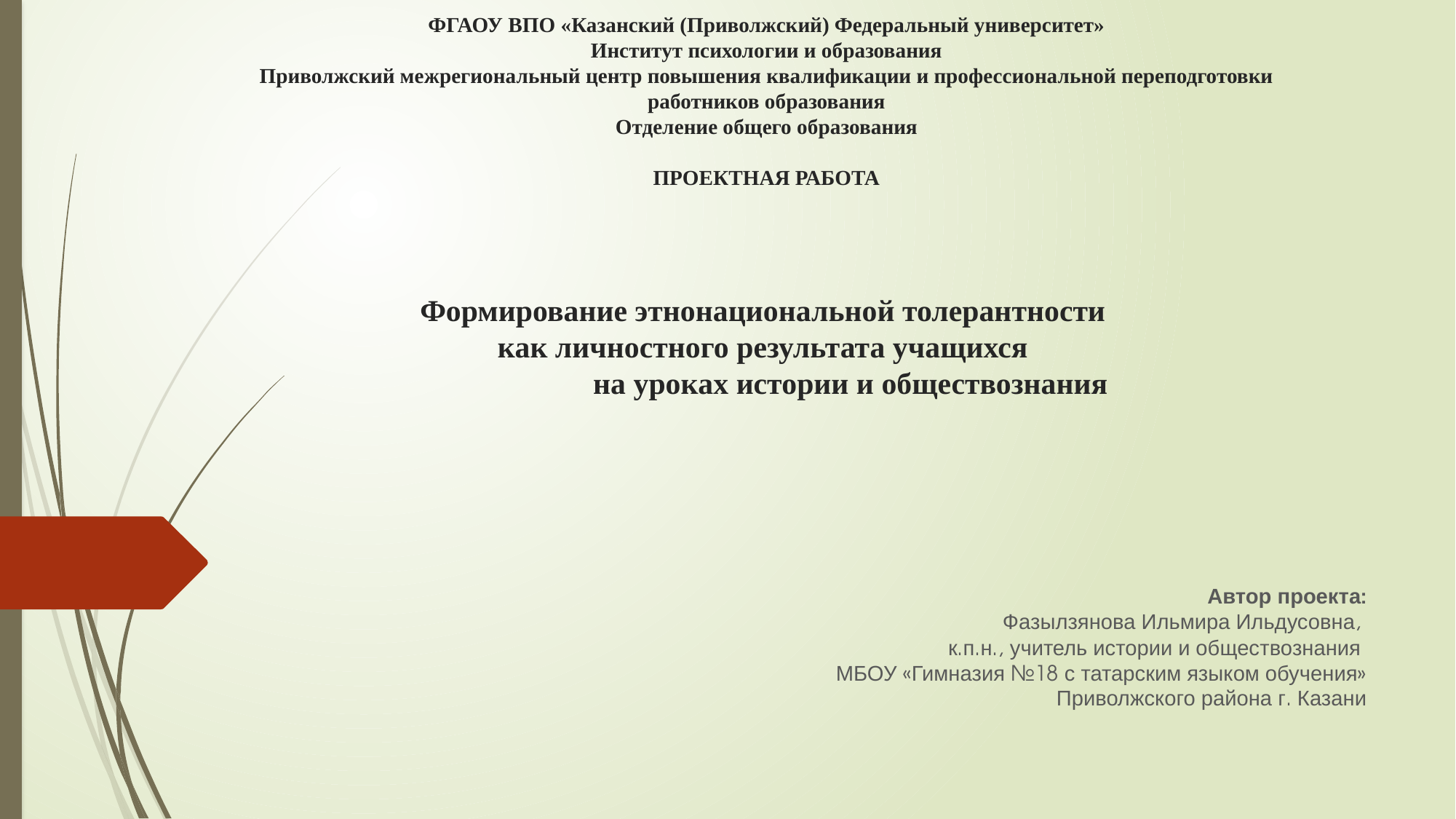

# ФГАОУ ВПО «Казанский (Приволжский) Федеральный университет» Институт психологии и образования Приволжский межрегиональный центр повышения квалификации и профессиональной переподготовки работников образования Отделение общего образования ПРОЕКТНАЯ РАБОТА         Формирование этнонациональной толерантности как личностного результата учащихся на уроках истории и обществознания
Автор проекта:
Фазылзянова Ильмира Ильдусовна,
к.п.н., учитель истории и обществознания
МБОУ «Гимназия №18 с татарским языком обучения»
Приволжского района г. Казани